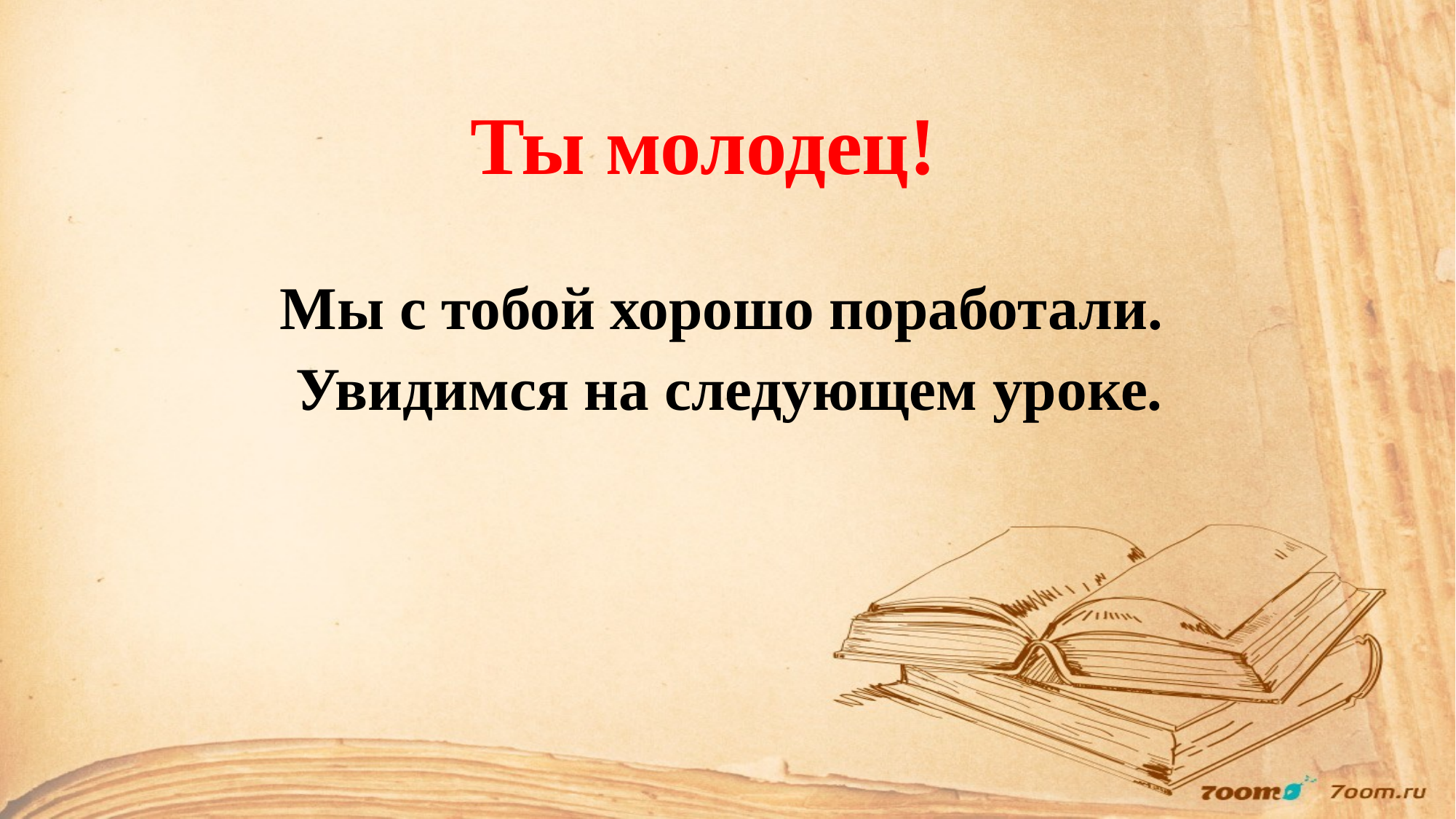

# Ты молодец!
Мы с тобой хорошо поработали.
Увидимся на следующем уроке.